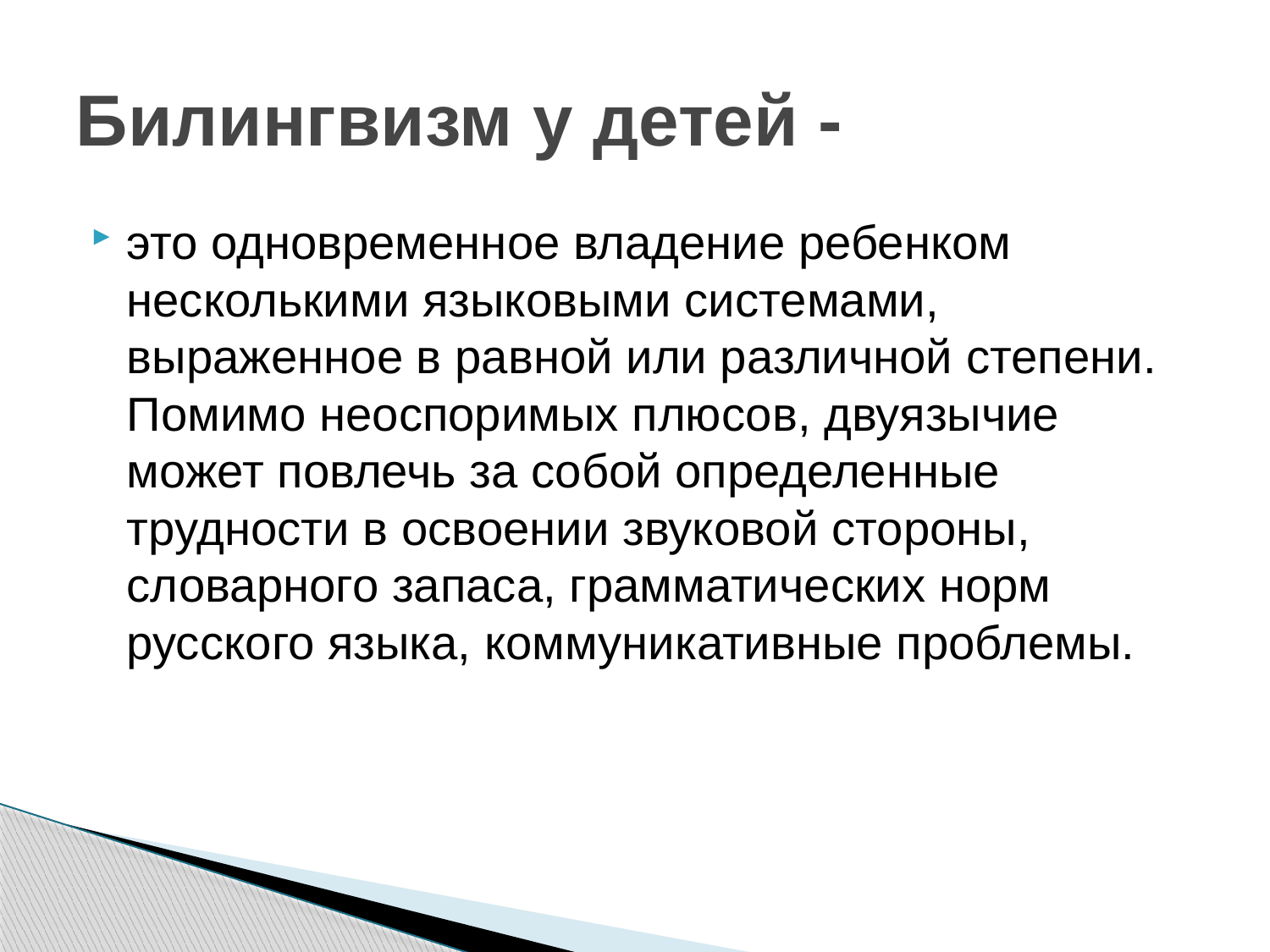

# Билингвизм у детей -
это одновременное владение ребенком несколькими языковыми системами, выраженное в равной или различной степени. Помимо неоспоримых плюсов, двуязычие может повлечь за собой определенные трудности в освоении звуковой стороны, словарного запаса, грамматических норм русского языка, коммуникативные проблемы.